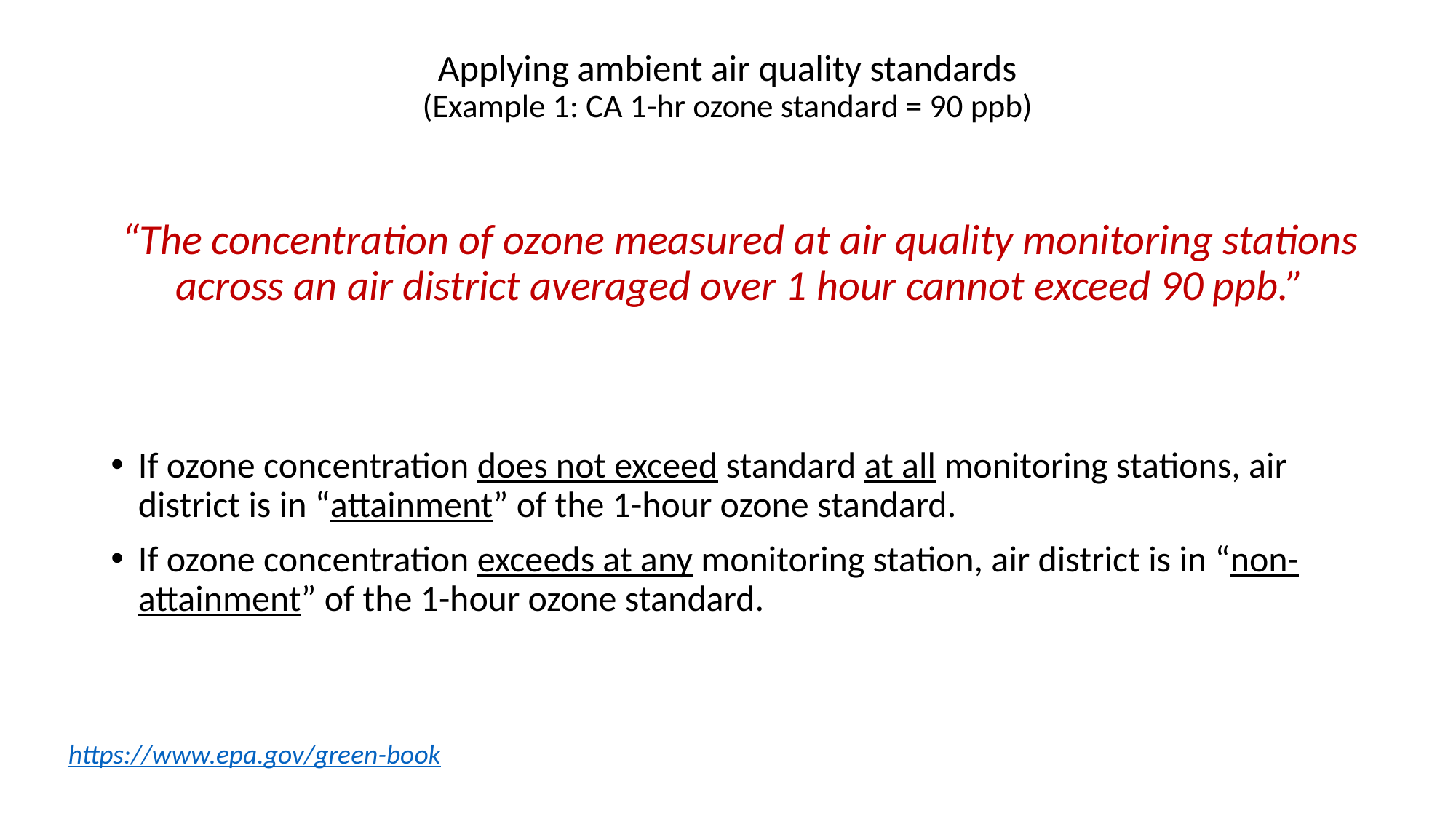

# Applying ambient air quality standards (Example 1: CA 1-hr ozone standard = 90 ppb)
“The concentration of ozone measured at air quality monitoring stations across an air district averaged over 1 hour cannot exceed 90 ppb.”

If ozone concentration does not exceed standard at all monitoring stations, air district is in “attainment” of the 1-hour ozone standard.
If ozone concentration exceeds at any monitoring station, air district is in “non-attainment” of the 1-hour ozone standard.
https://www.epa.gov/green-book